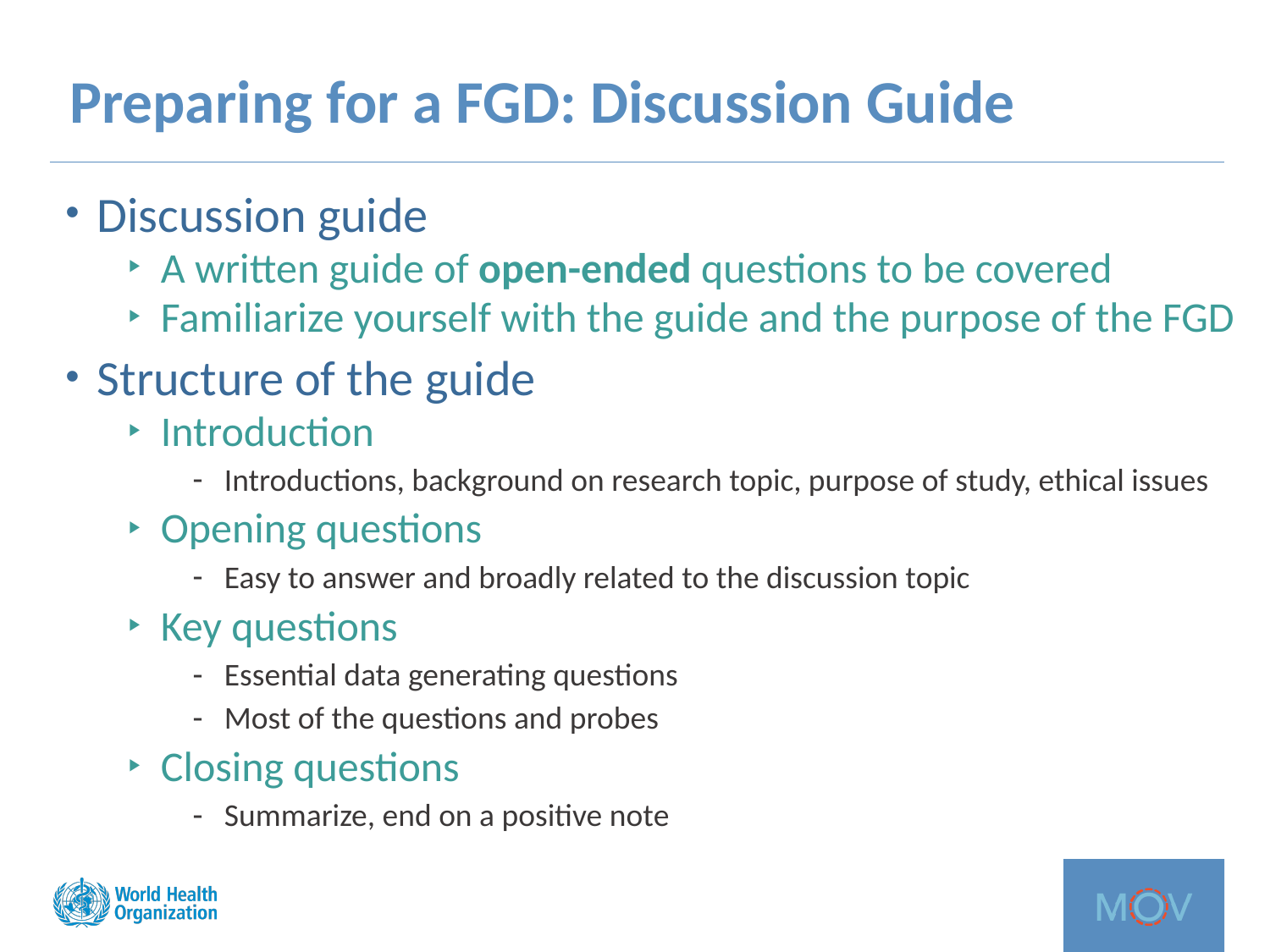

# Preparing for a FGD: Discussion Guide
Discussion guide
A written guide of open-ended questions to be covered
Familiarize yourself with the guide and the purpose of the FGD
Structure of the guide
Introduction
Introductions, background on research topic, purpose of study, ethical issues
Opening questions
Easy to answer and broadly related to the discussion topic
Key questions
Essential data generating questions
Most of the questions and probes
Closing questions
Summarize, end on a positive note